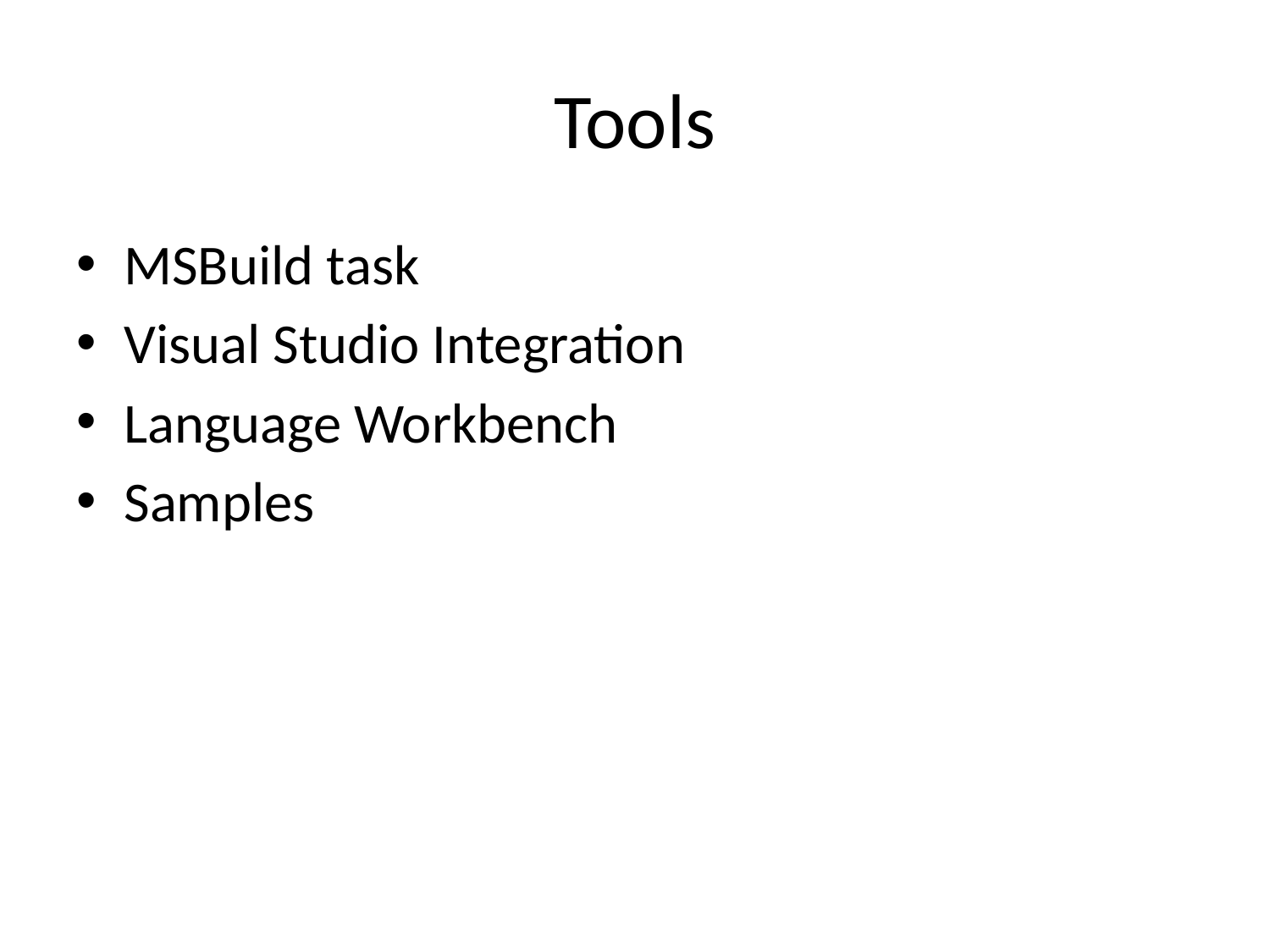

# Tools
MSBuild task
Visual Studio Integration
Language Workbench
Samples